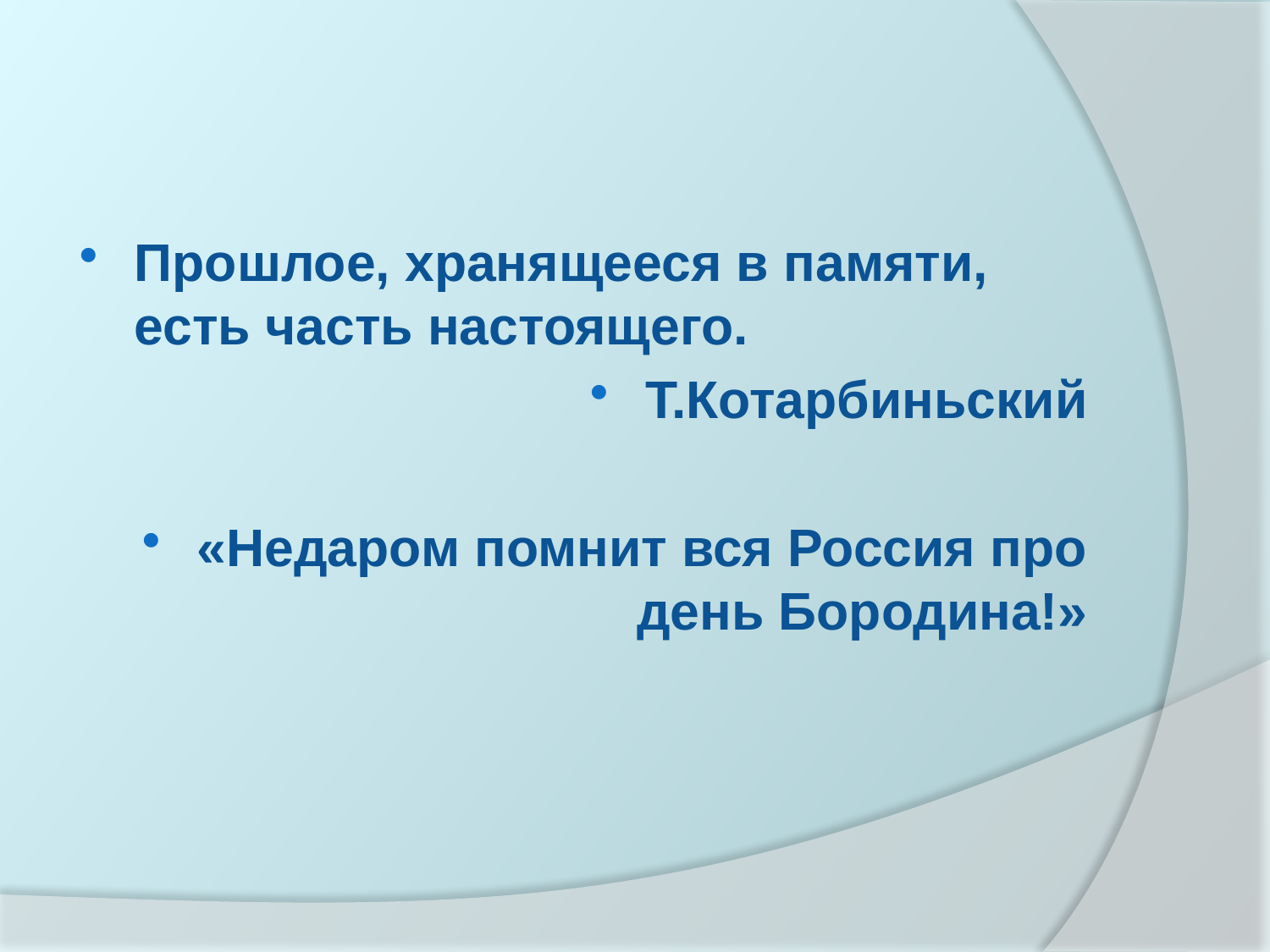

#
Прошлое, хранящееся в памяти, есть часть настоящего.
Т.Котарбиньский

«Недаром помнит вся Россия про день Бородина!»